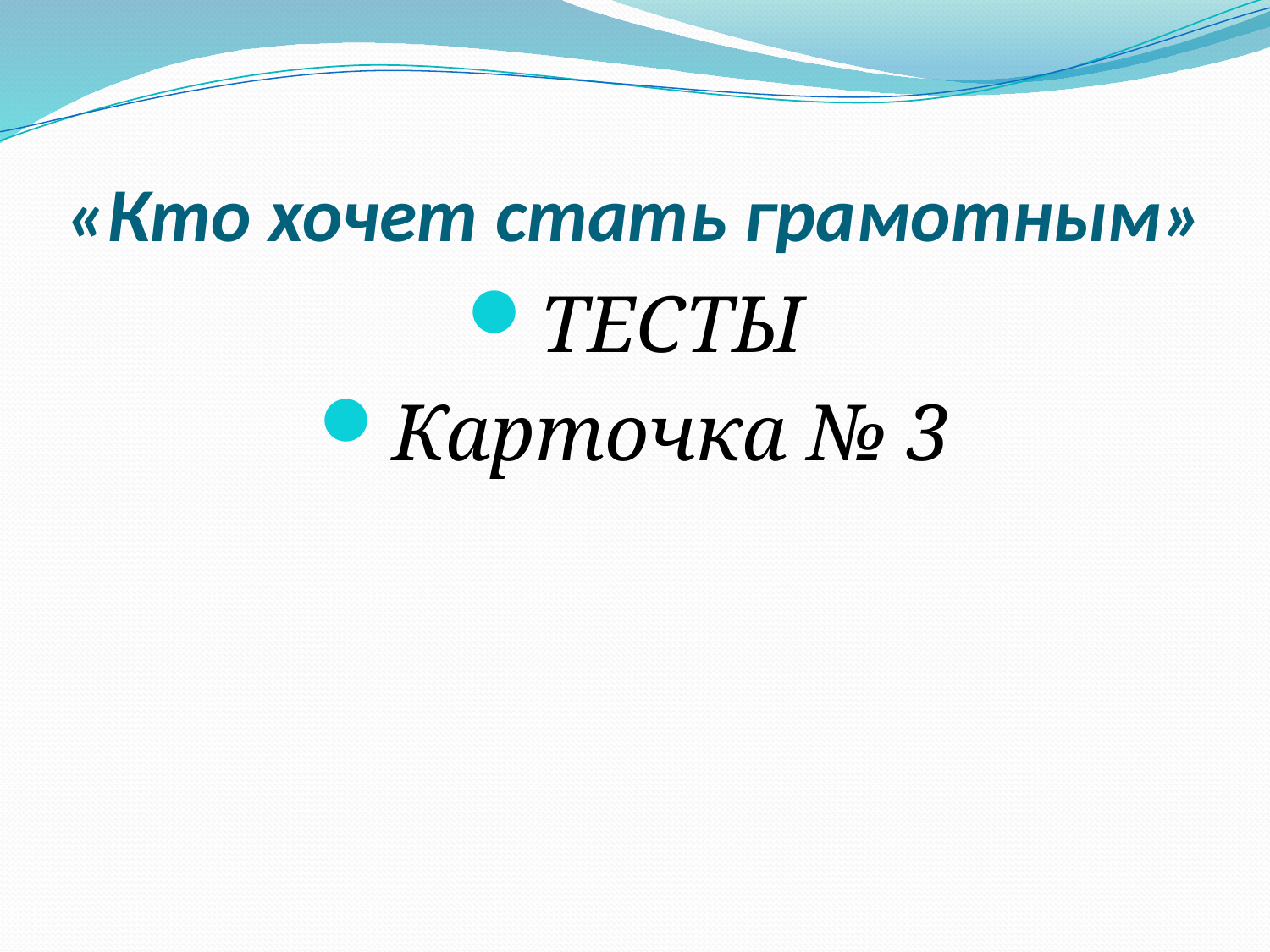

# «Кто хочет стать грамотным»
ТЕСТЫ
Карточка № 3